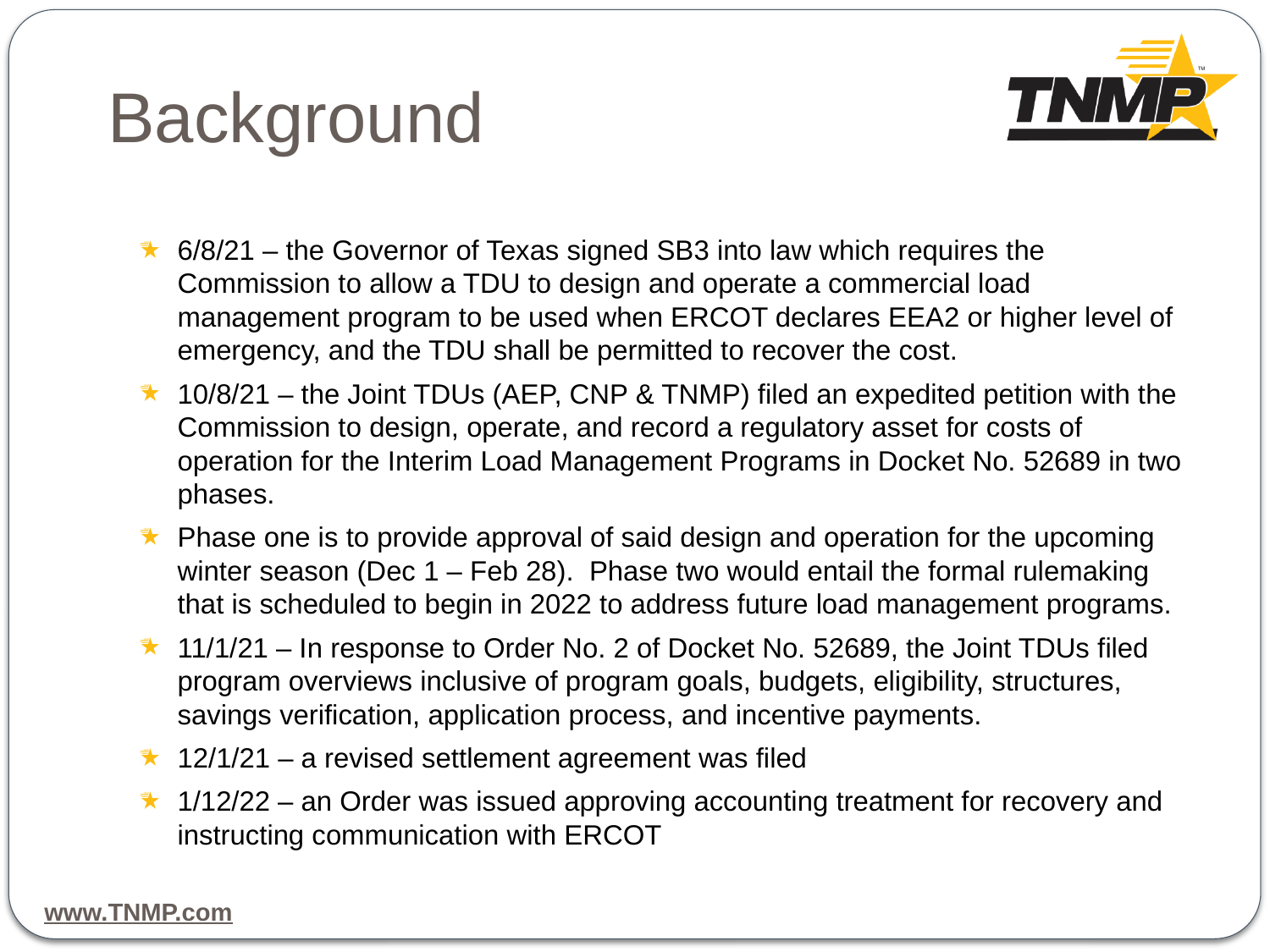

# Background
6/8/21 – the Governor of Texas signed SB3 into law which requires the Commission to allow a TDU to design and operate a commercial load management program to be used when ERCOT declares EEA2 or higher level of emergency, and the TDU shall be permitted to recover the cost.
10/8/21 – the Joint TDUs (AEP, CNP & TNMP) filed an expedited petition with the Commission to design, operate, and record a regulatory asset for costs of operation for the Interim Load Management Programs in Docket No. 52689 in two phases.
Phase one is to provide approval of said design and operation for the upcoming winter season (Dec 1 – Feb 28).  Phase two would entail the formal rulemaking that is scheduled to begin in 2022 to address future load management programs.
11/1/21 – In response to Order No. 2 of Docket No. 52689, the Joint TDUs filed program overviews inclusive of program goals, budgets, eligibility, structures, savings verification, application process, and incentive payments.
12/1/21 – a revised settlement agreement was filed
1/12/22 – an Order was issued approving accounting treatment for recovery and instructing communication with ERCOT